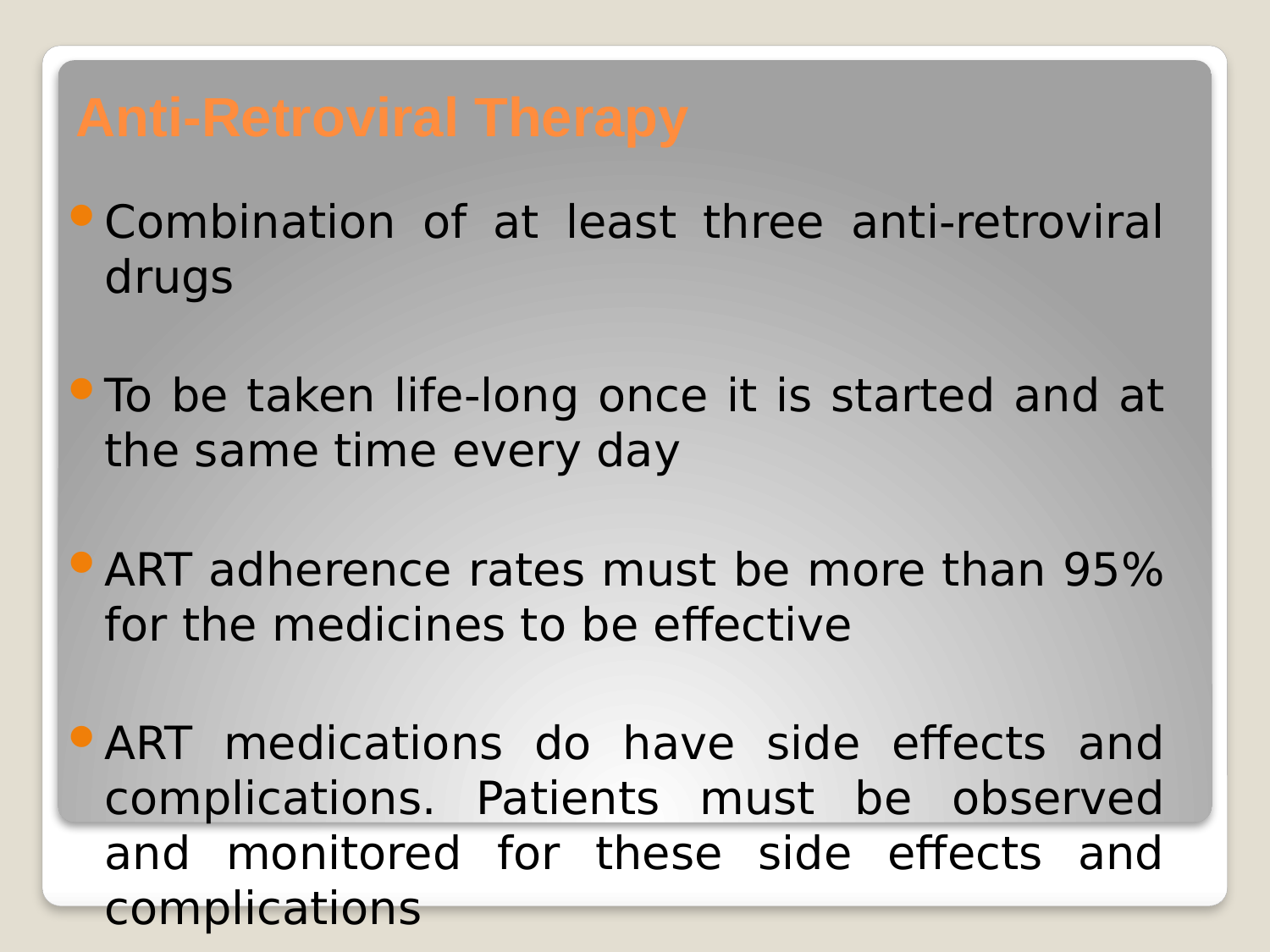

# Anti-Retroviral Therapy
Combination of at least three anti-retroviral drugs

To be taken life-long once it is started and at the same time every day

ART adherence rates must be more than 95% for the medicines to be effective

ART medications do have side effects and complications. Patients must be observed and monitored for these side effects and complications